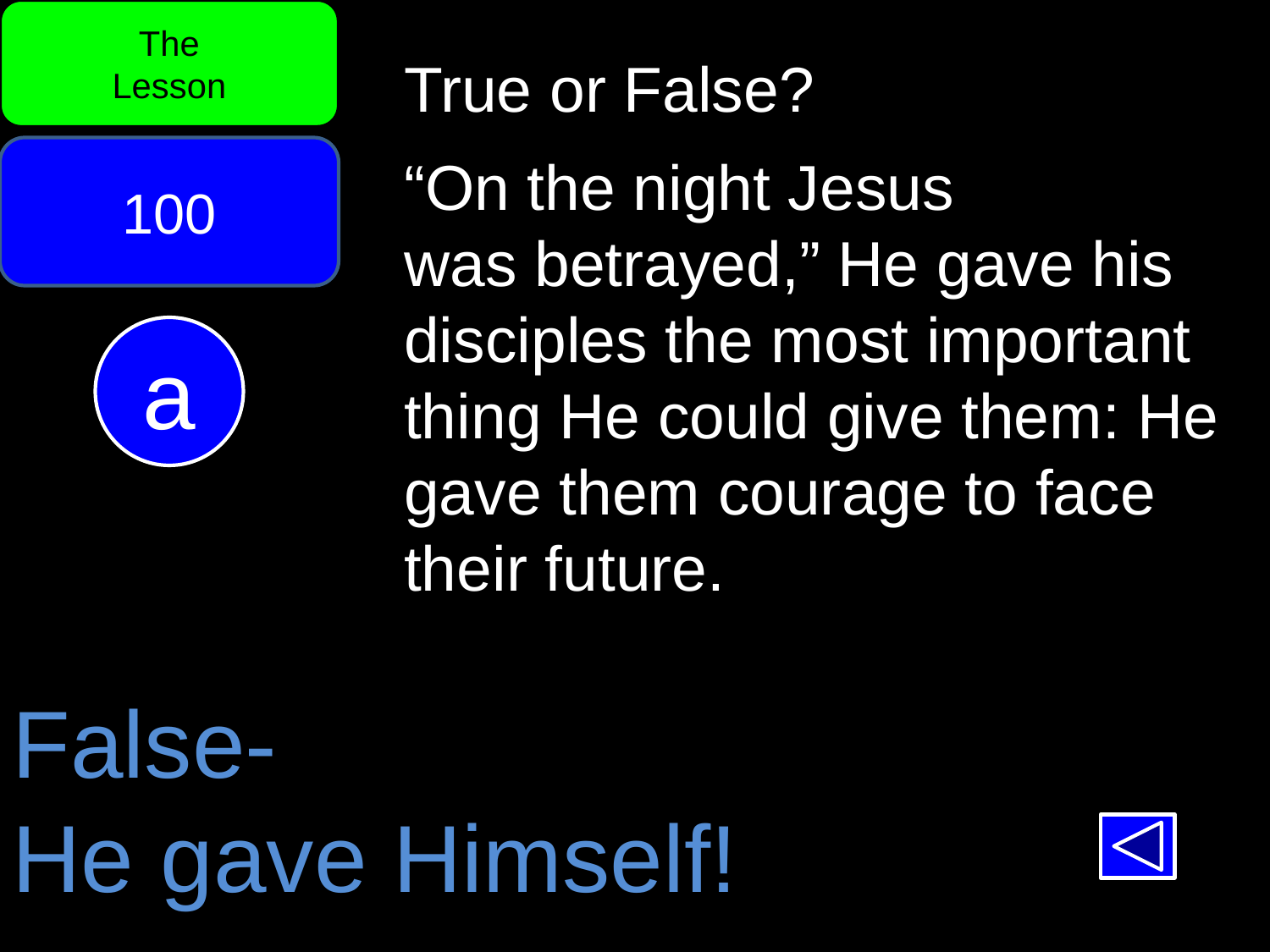

The
Lesson
True or False?

“On the night Jesus
was betrayed,” He gave his disciples the most important thing He could give them: He gave them courage to face their future.
100
a
False-
He gave Himself!